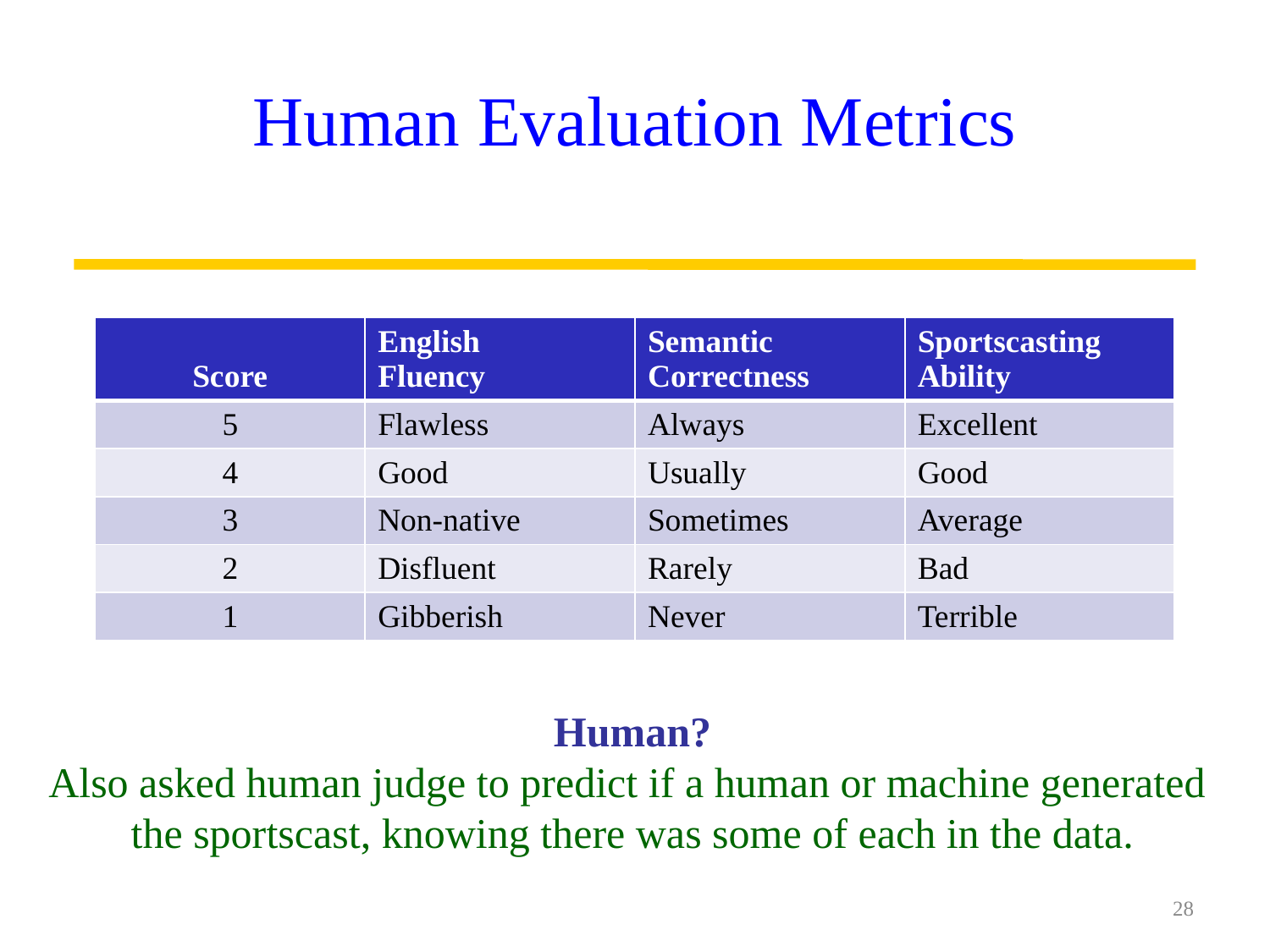

Human Evaluation Metrics

| Score | English Fluency | Semantic Correctness | Sportscasting Ability |
| --- | --- | --- | --- |
| 5 | Flawless | Always | Excellent |
| 4 | Good | Usually | Good |
| 3 | Non-native | Sometimes | Average |
| 2 | Disfluent | Rarely | Bad |
| 1 | Gibberish | Never | Terrible |
Human?
Also asked human judge to predict if a human or machine generated
the sportscast, knowing there was some of each in the data.
28